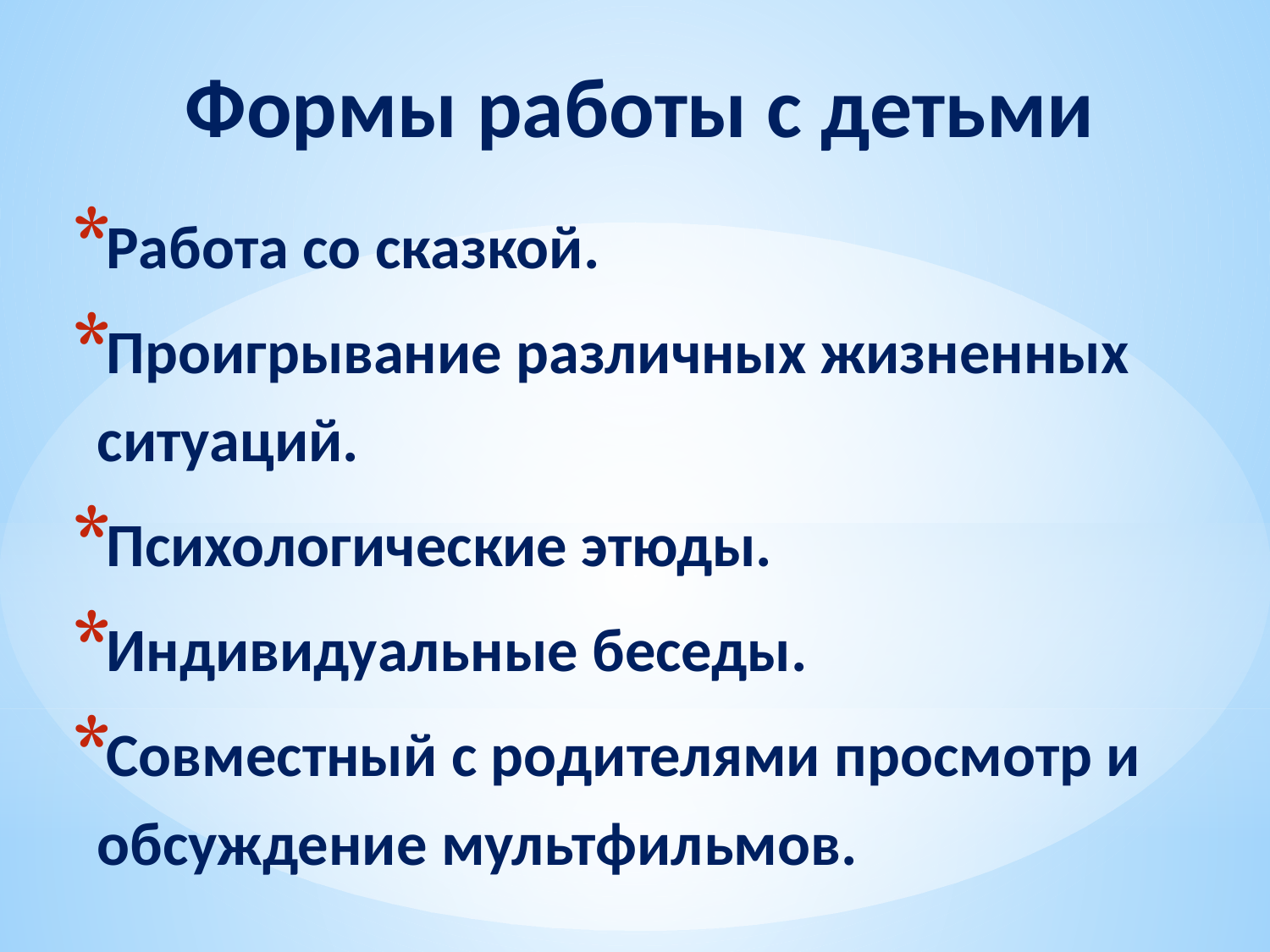

# Формы работы с детьми
Работа со сказкой.
Проигрывание различных жизненных ситуаций.
Психологические этюды.
Индивидуальные беседы.
Совместный с родителями просмотр и обсуждение мультфильмов.